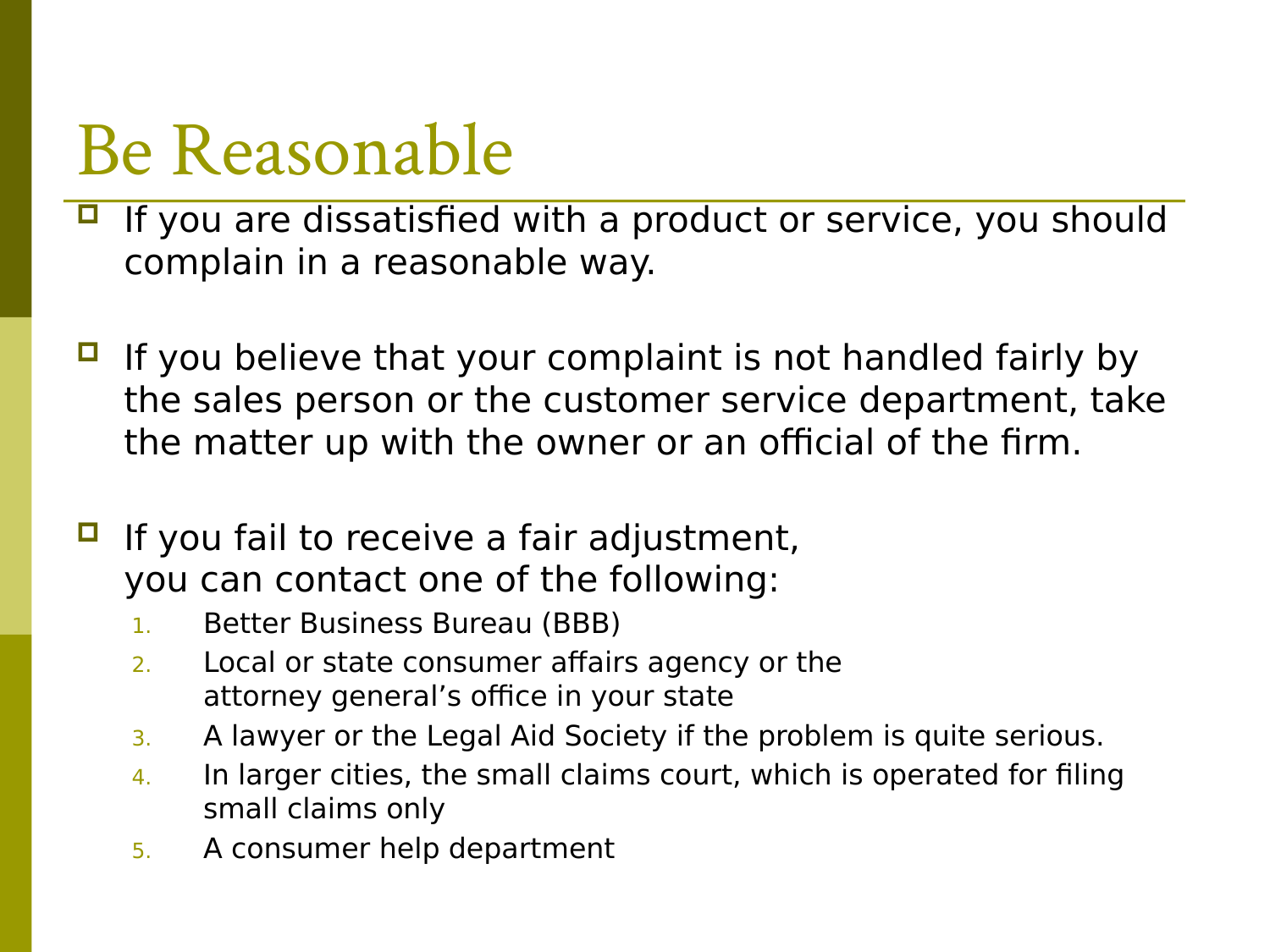

# Be Reasonable
If you are dissatisfied with a product or service, you should complain in a reasonable way.

If you believe that your complaint is not handled fairly by the sales person or the customer service department, take the matter up with the owner or an official of the firm.

If you fail to receive a fair adjustment,
you can contact one of the following:
Better Business Bureau (BBB)
Local or state consumer affairs agency or the
attorney general’s office in your state
A lawyer or the Legal Aid Society if the problem is quite serious.
In larger cities, the small claims court, which is operated for filing small claims only
A consumer help department